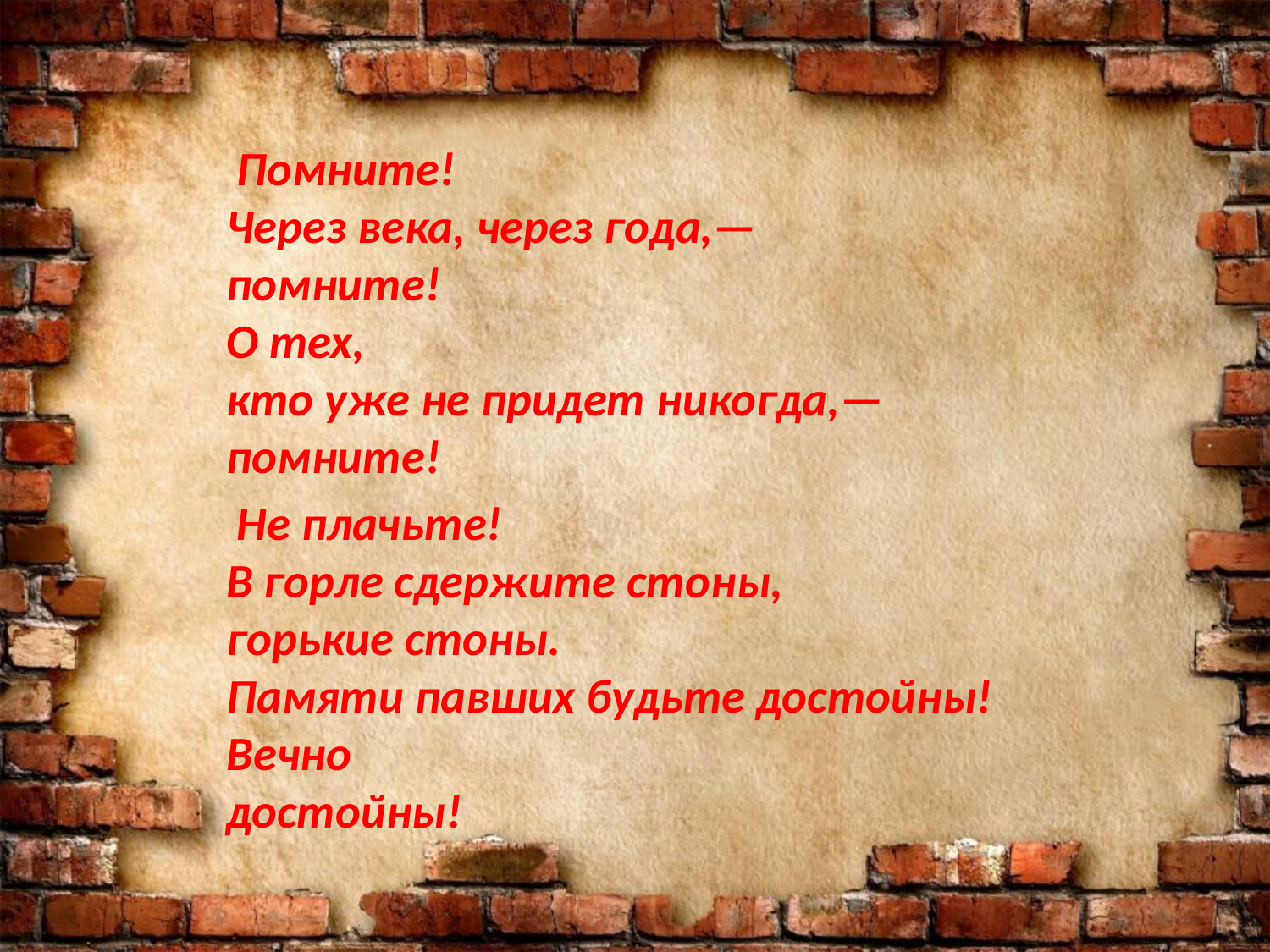

Помните!
Через века, через года,—
помните!
О тех,
кто уже не придет никогда,—
помните!
     Не плачьте!
В горле сдержите стоны,
горькие стоны.
Памяти павших будьте достойны!
Вечно
достойны!